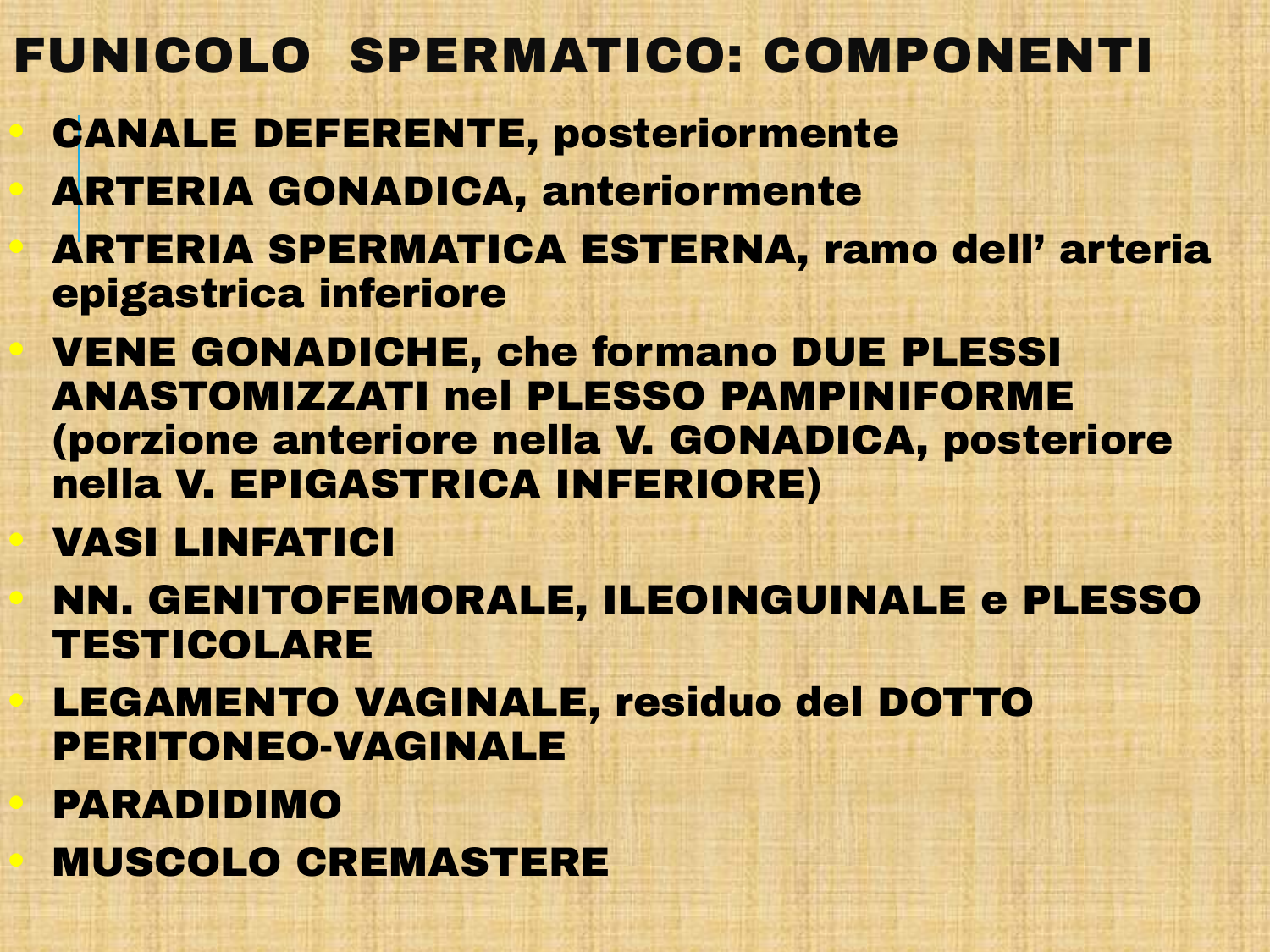

# FUNICOLO  SPERMATICO: COMPONENTI
CANALE DEFERENTE, posteriormente
ARTERIA GONADICA, anteriormente
ARTERIA SPERMATICA ESTERNA, ramo dell’ arteria epigastrica inferiore
VENE GONADICHE, che formano DUE PLESSI ANASTOMIZZATI nel PLESSO PAMPINIFORME (porzione anteriore nella V. GONADICA, posteriore nella V. EPIGASTRICA INFERIORE)
VASI LINFATICI
NN. GENITOFEMORALE, ILEOINGUINALE e PLESSO TESTICOLARE
LEGAMENTO VAGINALE, residuo del DOTTO PERITONEO-VAGINALE
PARADIDIMO
MUSCOLO CREMASTERE